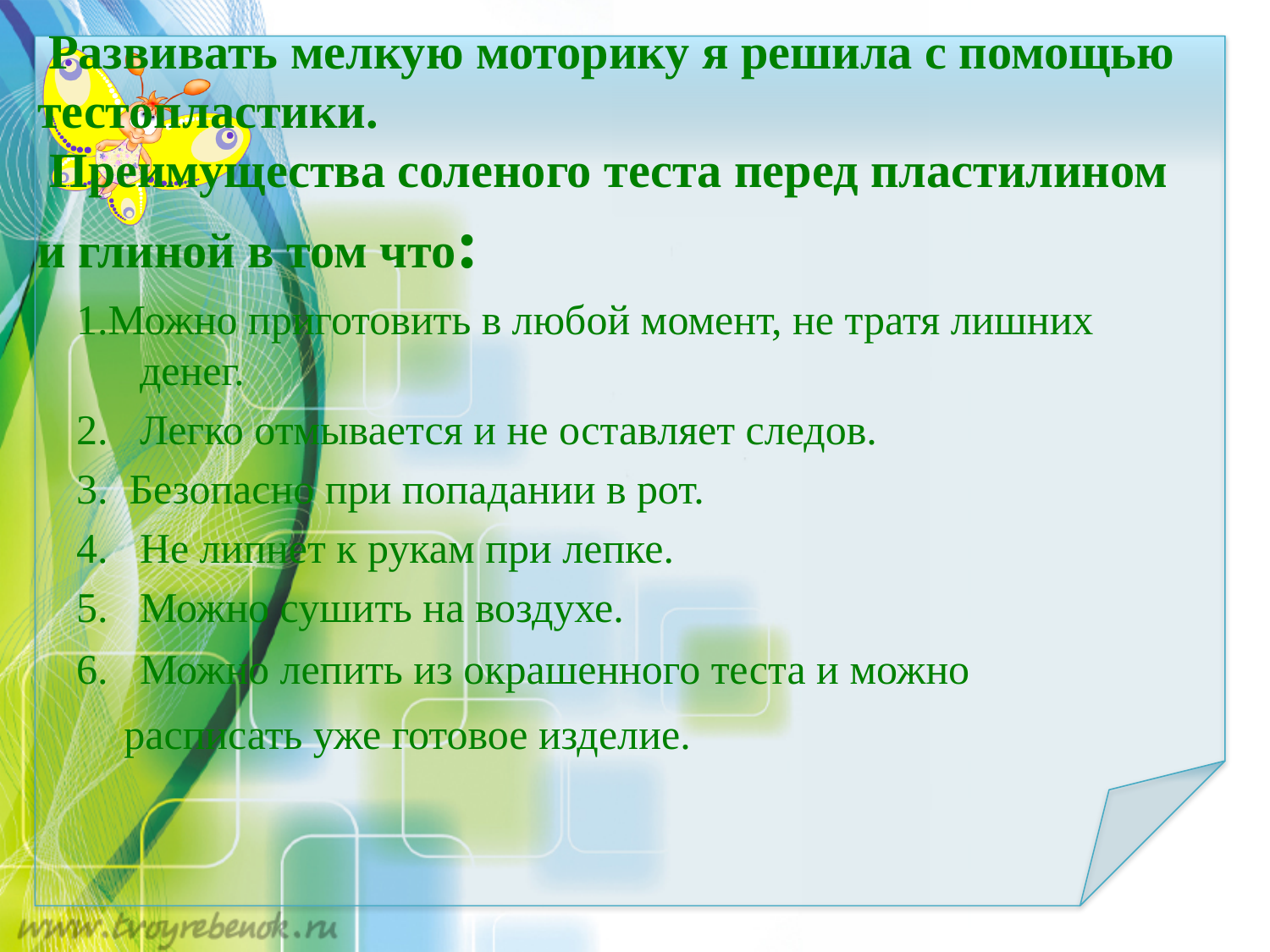

# Развивать мелкую моторику я решила с помощью тестопластики. Преимущества соленого теста перед пластилином и глиной в том что:
1.Можно приготовить в любой момент, не тратя лишних денег.
2.   Легко отмывается и не оставляет следов.
3.  Безопасно при попадании в рот.
4.   Не липнет к рукам при лепке.
5.   Можно сушить на воздухе.
6.   Можно лепить из окрашенного теста и можно     расписать уже готовое изделие.